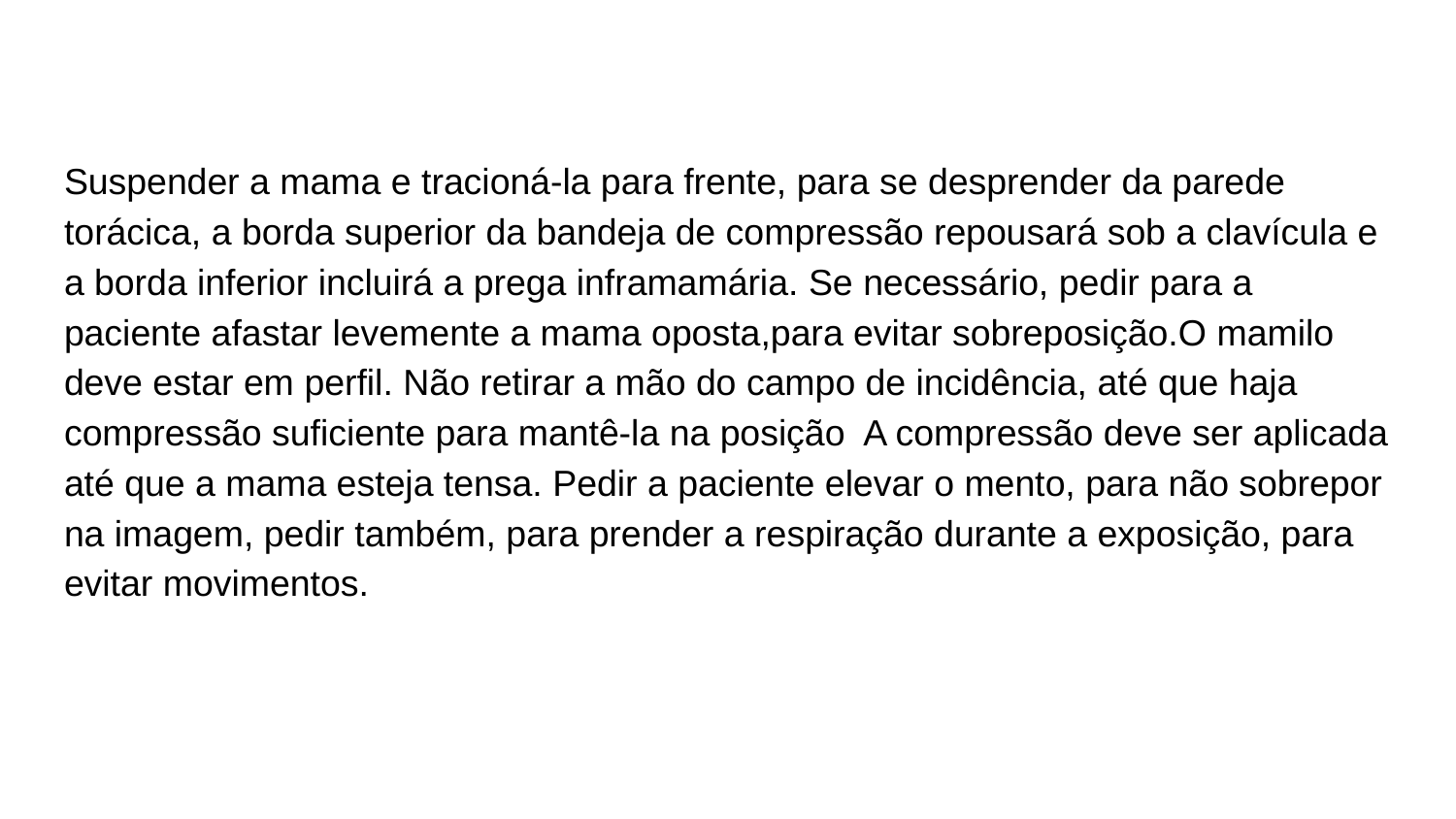

Suspender a mama e tracioná-la para frente, para se desprender da parede torácica, a borda superior da bandeja de compressão repousará sob a clavícula e a borda inferior incluirá a prega inframamária. Se necessário, pedir para a paciente afastar levemente a mama oposta,para evitar sobreposição.O mamilo deve estar em perfil. Não retirar a mão do campo de incidência, até que haja compressão suficiente para mantê-la na posição  A compressão deve ser aplicada até que a mama esteja tensa. Pedir a paciente elevar o mento, para não sobrepor na imagem, pedir também, para prender a respiração durante a exposição, para evitar movimentos.